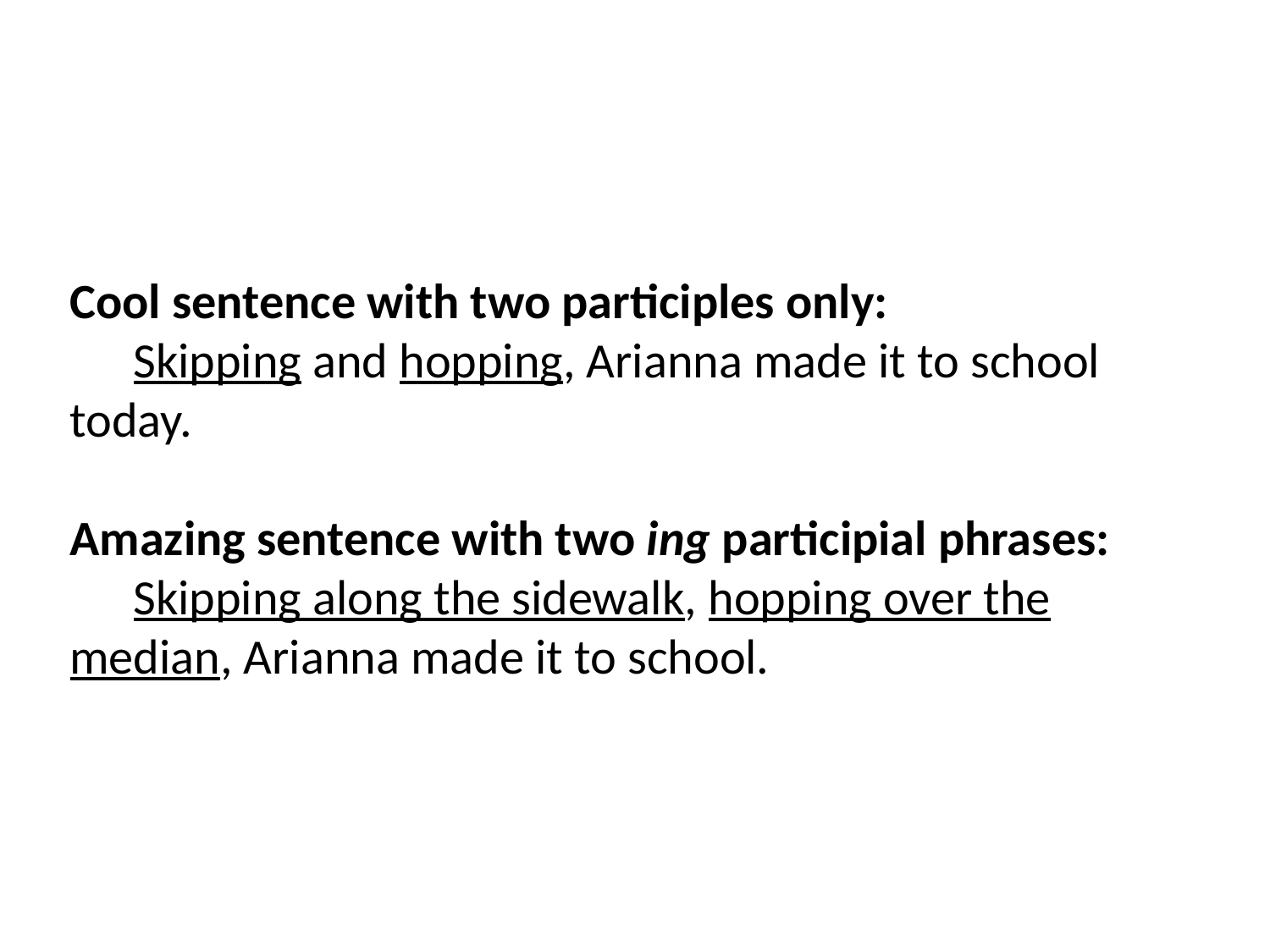

Cool sentence with two participles only:
Skipping and hopping, Arianna made it to school today.

Amazing sentence with two ing participial phrases:
Skipping along the sidewalk, hopping over the median, Arianna made it to school.